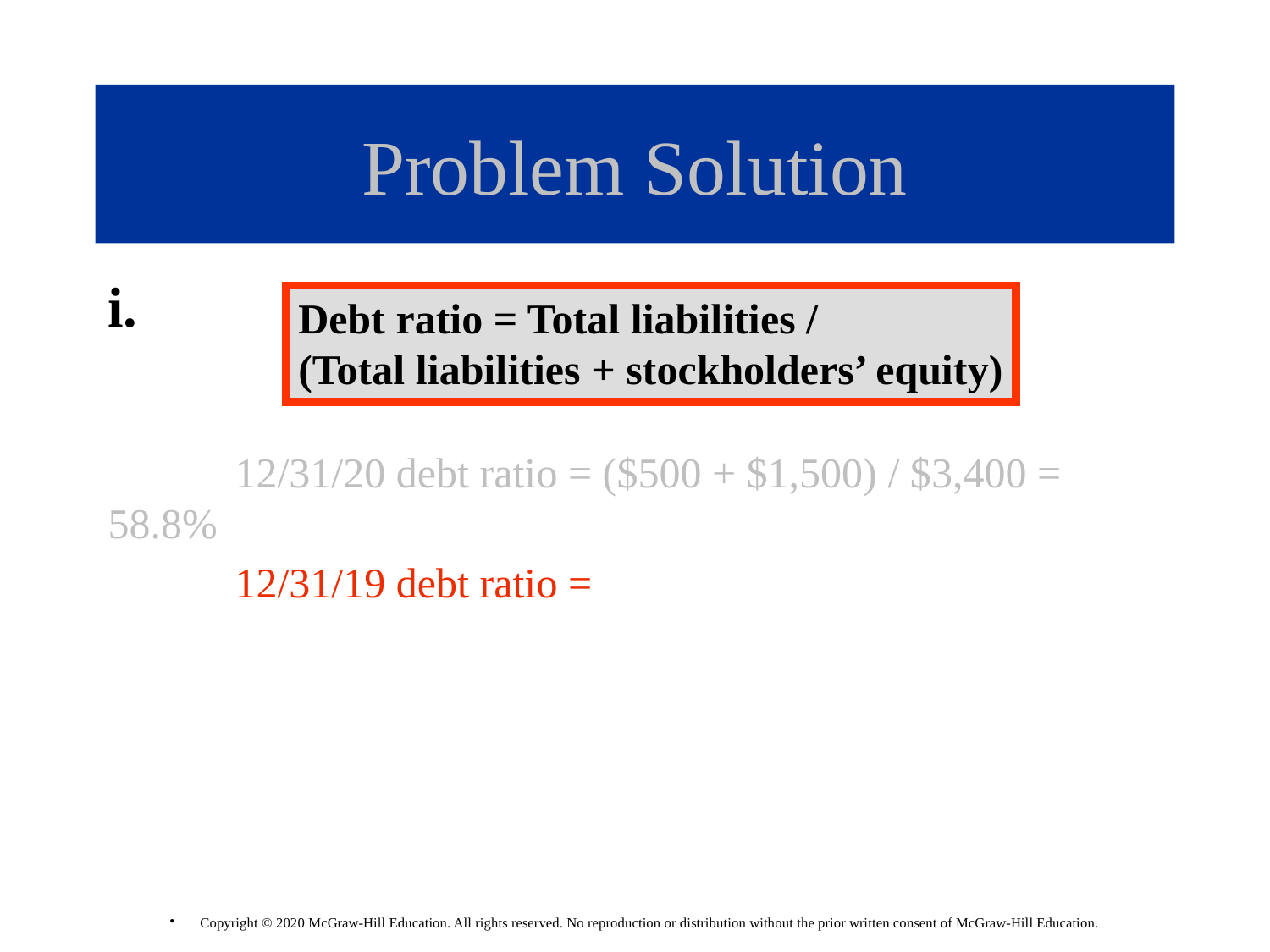

# Problem Solution
i.

    	12/31/20 debt ratio = ($500 + $1,500) / $3,400 = 58.8%
    	12/31/19 debt ratio =
Debt ratio = Total liabilities /               (Total liabilities + stockholders’ equity)